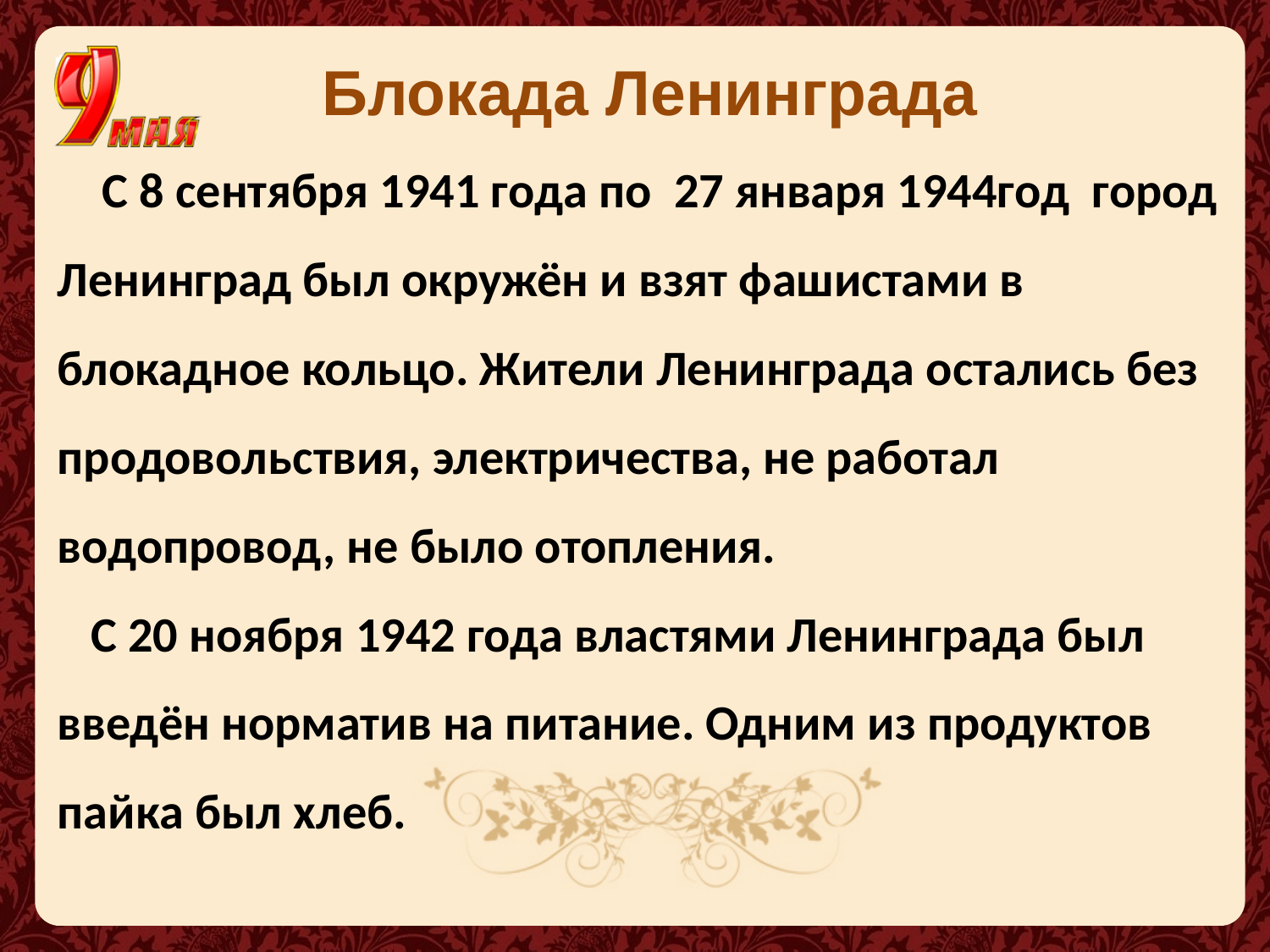

Блокада Ленинграда
    С 8 сентября 1941 года по  27 января 1944год  город Ленинград был окружён и взят фашистами в
блокадное кольцо. Жители Ленинграда остались без продовольствия, электричества, не работал
водопровод, не было отопления.
   С 20 ноября 1942 года властями Ленинграда был
введён норматив на питание. Одним из продуктов пайка был хлеб.